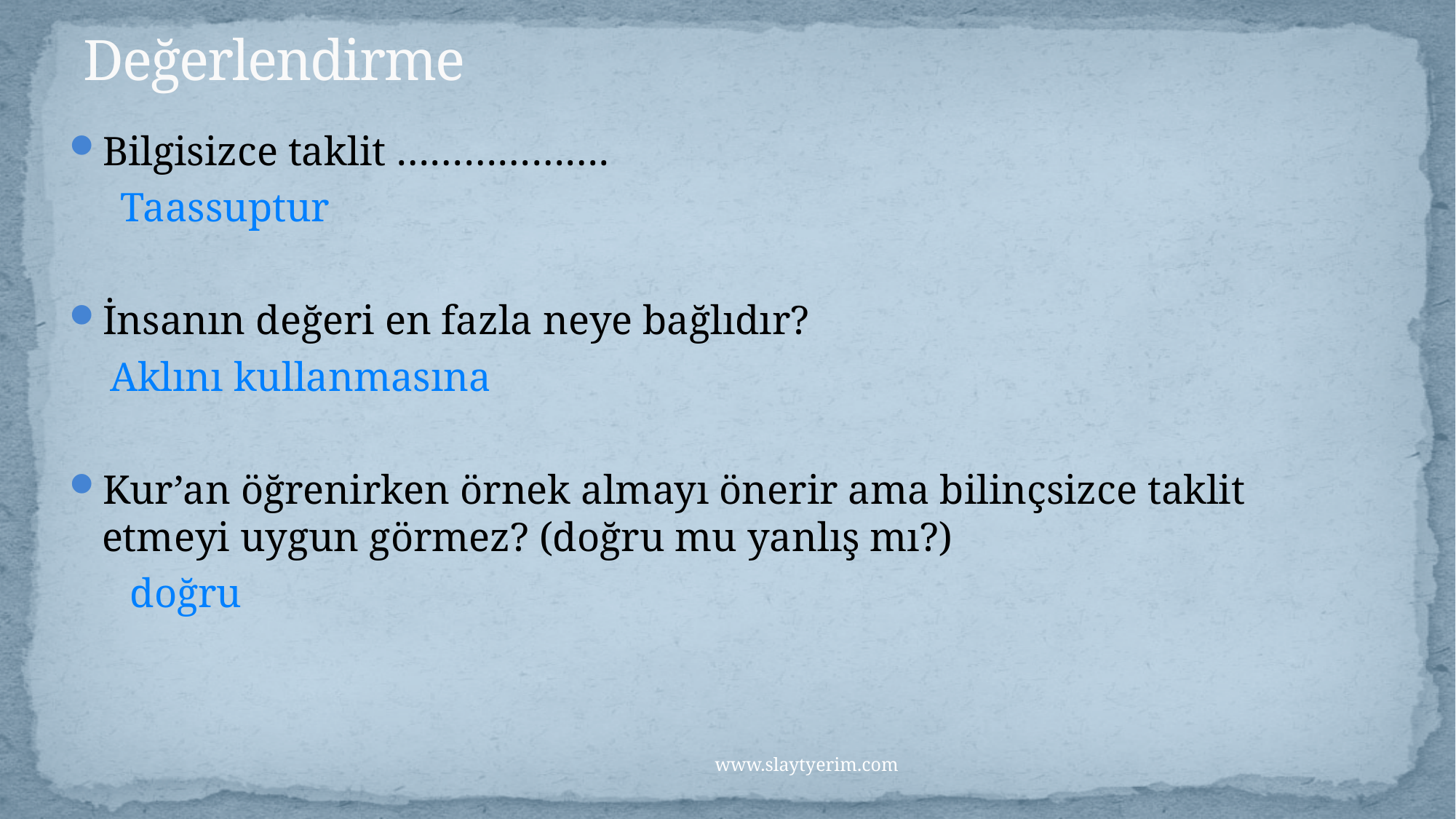

# Değerlendirme
Bilgisizce taklit ……………….
     Taassuptur

İnsanın değeri en fazla neye bağlıdır?
    Aklını kullanmasına

Kur’an öğrenirken örnek almayı önerir ama bilinçsizce taklit etmeyi uygun görmez? (doğru mu yanlış mı?)
      doğru
www.slaytyerim.com